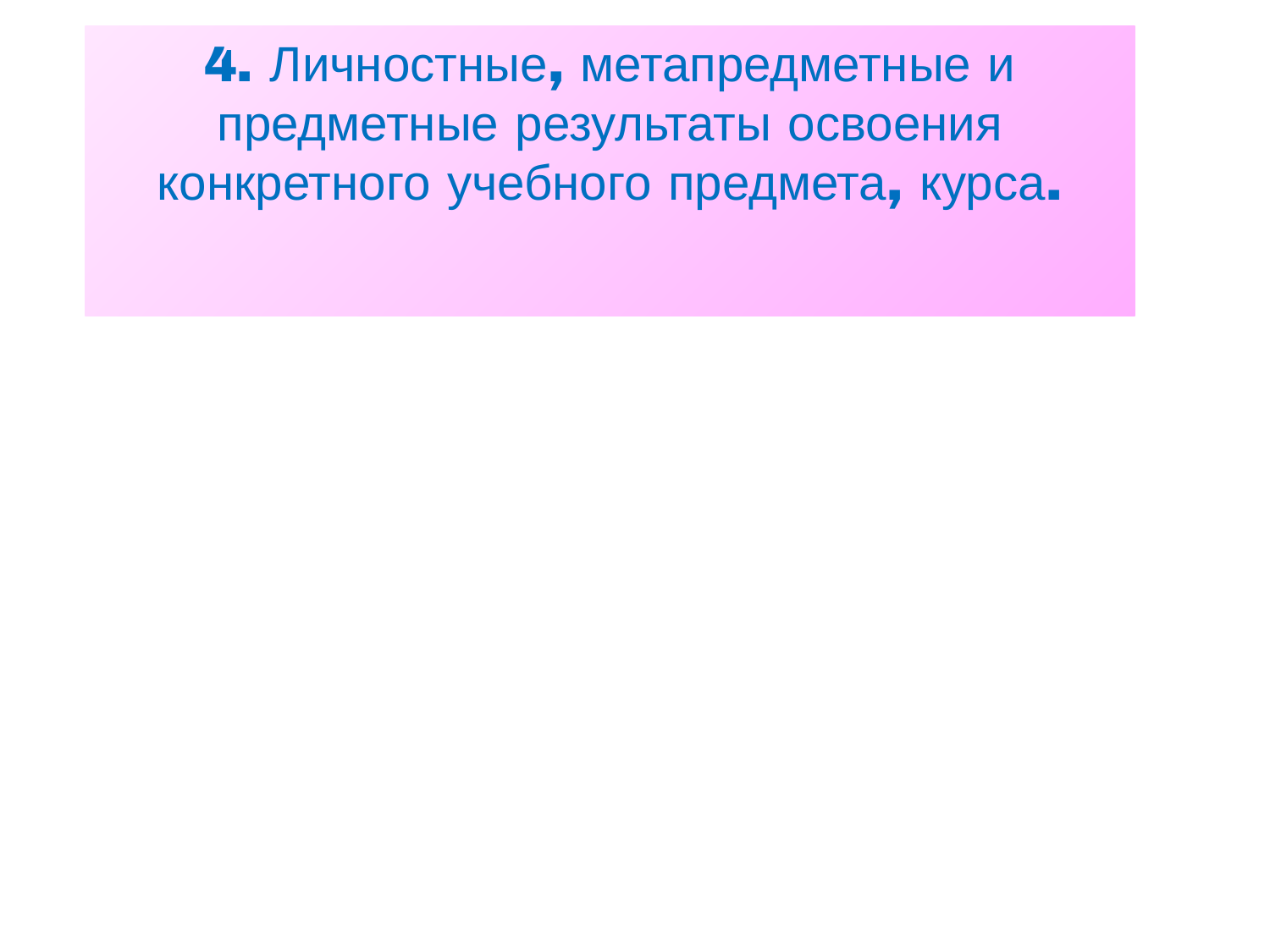

4. Личностные, метапредметные и предметные результаты освоения конкретного учебного предмета, курса.
#